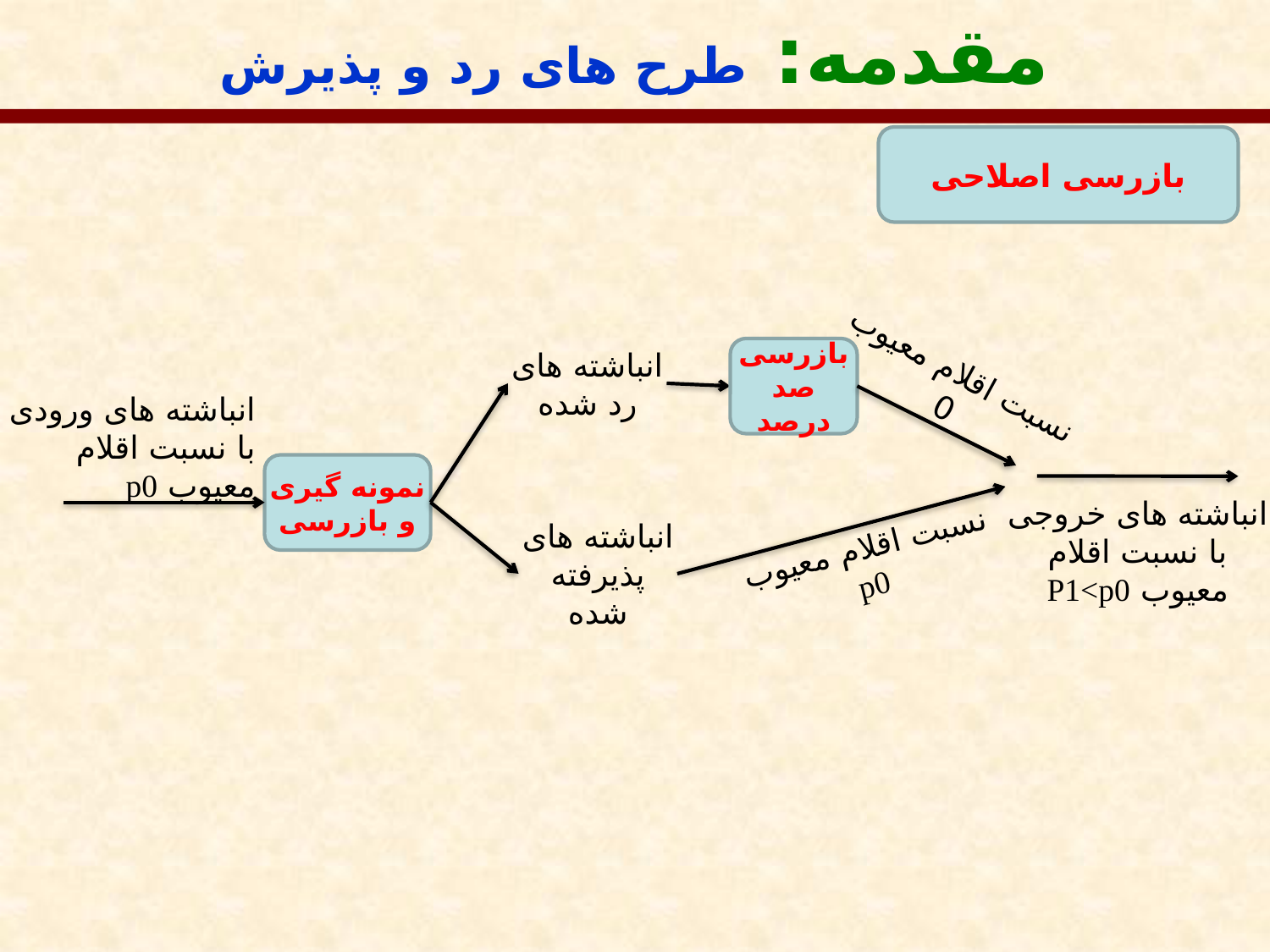

مقدمه: طرح های رد و پذیرش

بازرسی اصلاحی
انباشته های رد شده
بازرسی صد درصد
نسبت اقلام معیوب 0
انباشته های ورودی با نسبت اقلام معیوب p0
نمونه گیری و بازرسی
انباشته های خروجی با نسبت اقلام معیوب P1<p0
انباشته های پذیرفته شده
نسبت اقلام معیوب p0